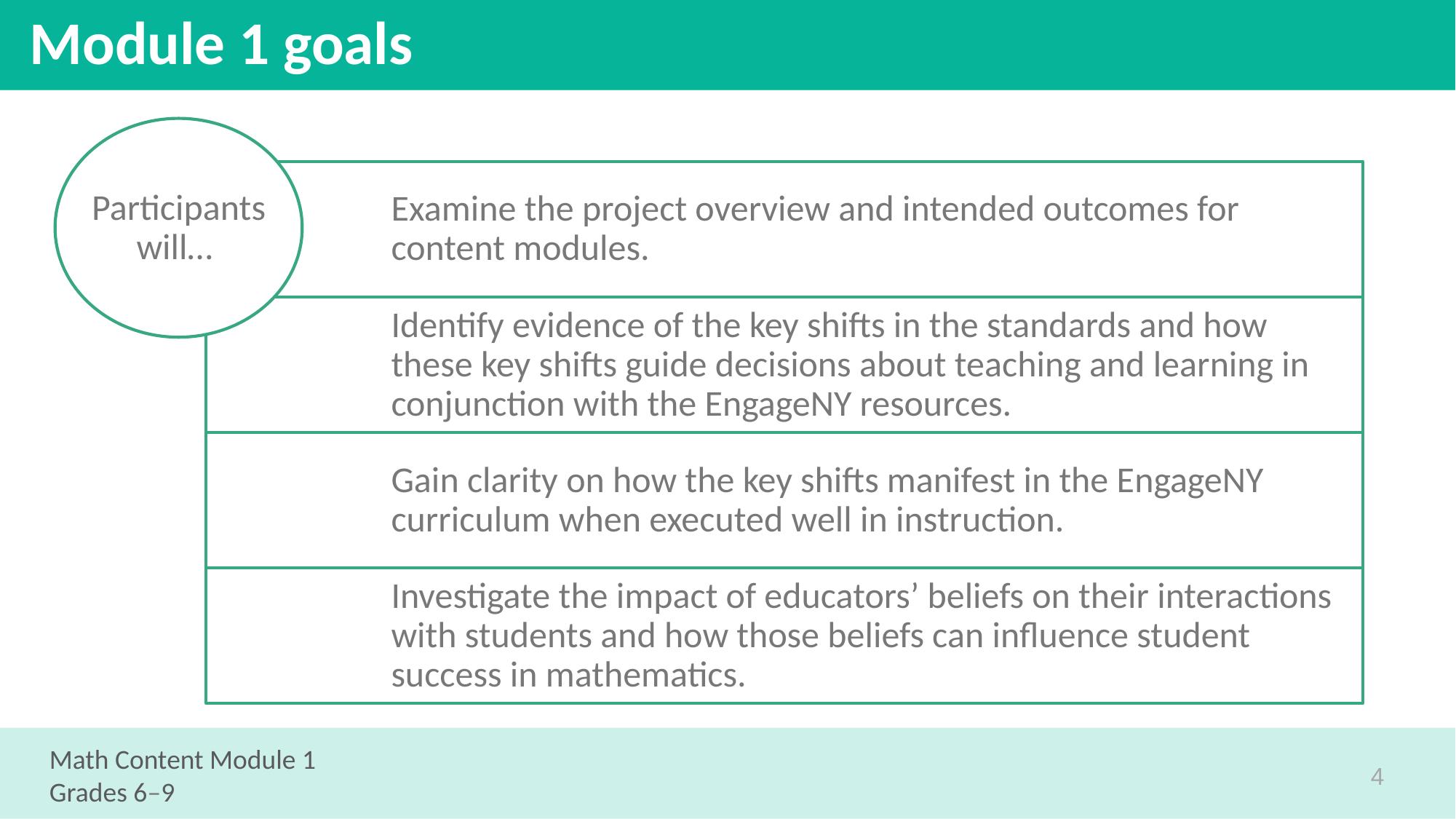

# Module 1 goals
Examine the project overview and intended outcomes for content modules.
Identify evidence of the key shifts in the standards and how these key shifts guide decisions about teaching and learning in conjunction with the EngageNY resources.
Gain clarity on how the key shifts manifest in the EngageNY curriculum when executed well in instruction.
Investigate the impact of educators’ beliefs on their interactions with students and how those beliefs can influence student success in mathematics.
Participants will…

Math Content Module 1
Grades 6–9
4